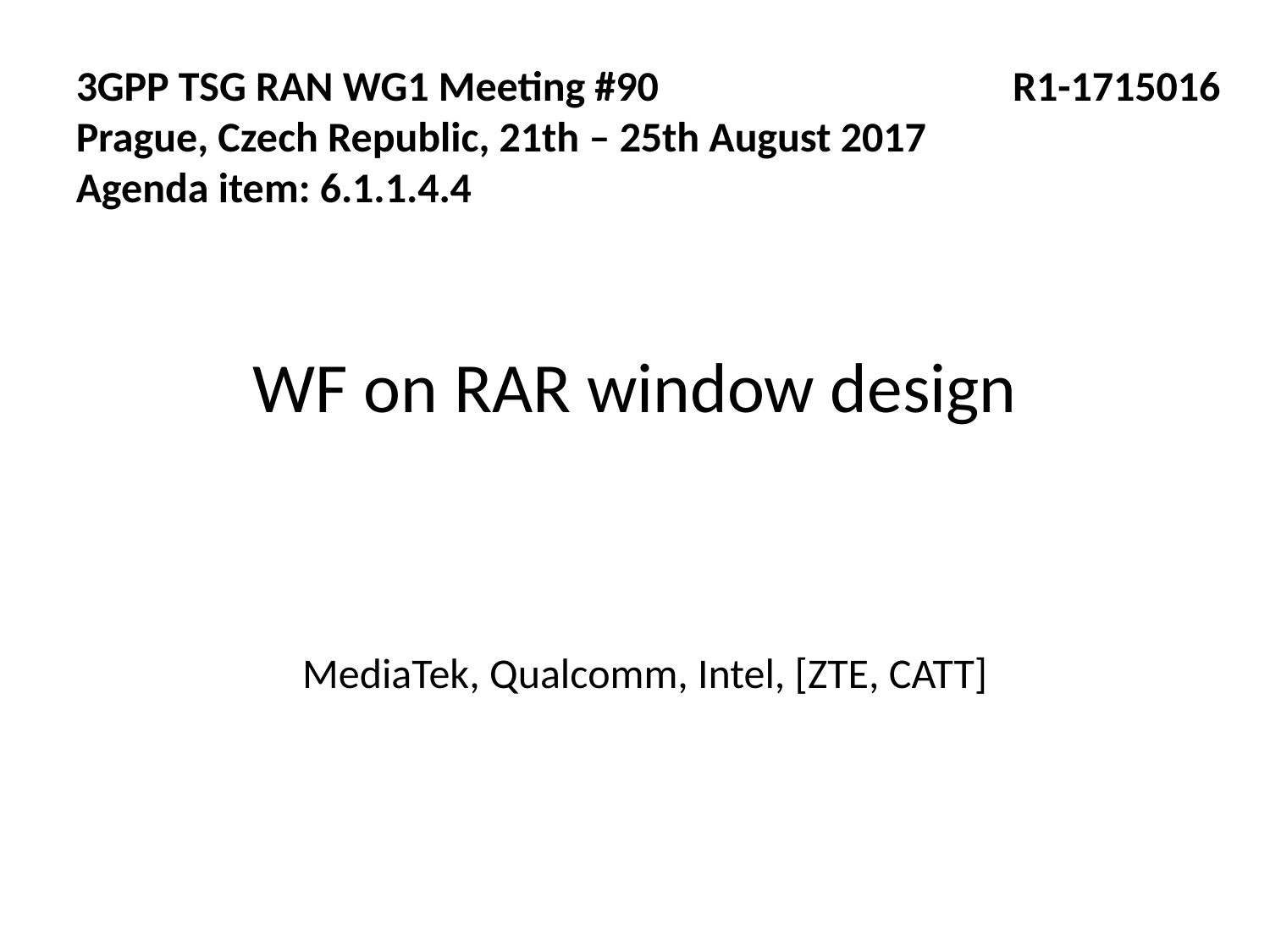

3GPP TSG RAN WG1 Meeting #90          		     R1-1715016
Prague, Czech Republic, 21th – 25th August 2017
Agenda item: 6.1.1.4.4
WF on RAR window design
MediaTek, Qualcomm, Intel, [ZTE, CATT]